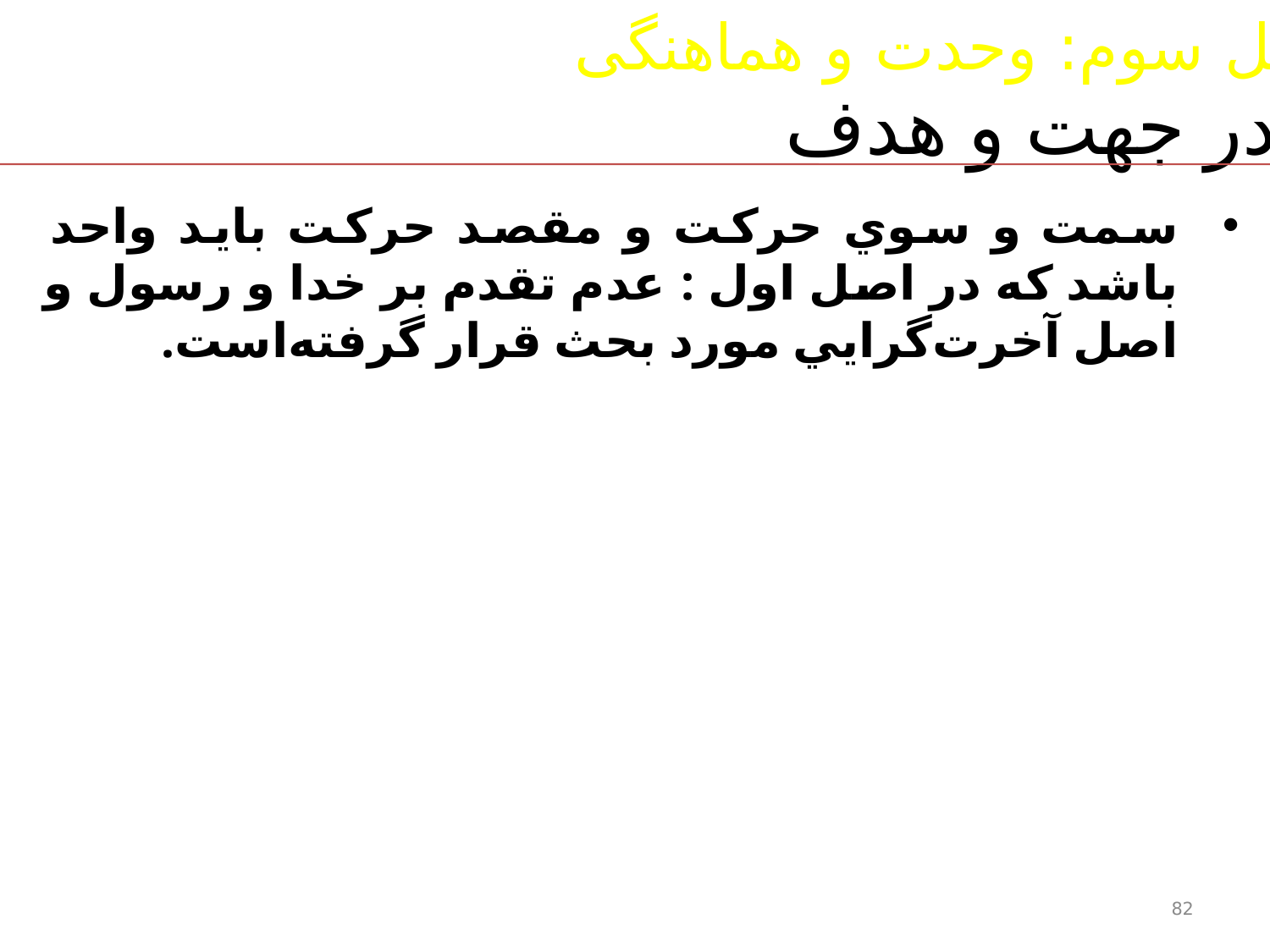

اصل سوم: وحدت و هماهنگی
# وحدت در جهت و هدف

سمت و سوي حركت و مقصد حركت بايد واحد باشد كه در اصل اول : عدم تقدم بر خدا و رسول و اصل آخرت‌گرايي مورد بحث قرار گرفته‌است.
82